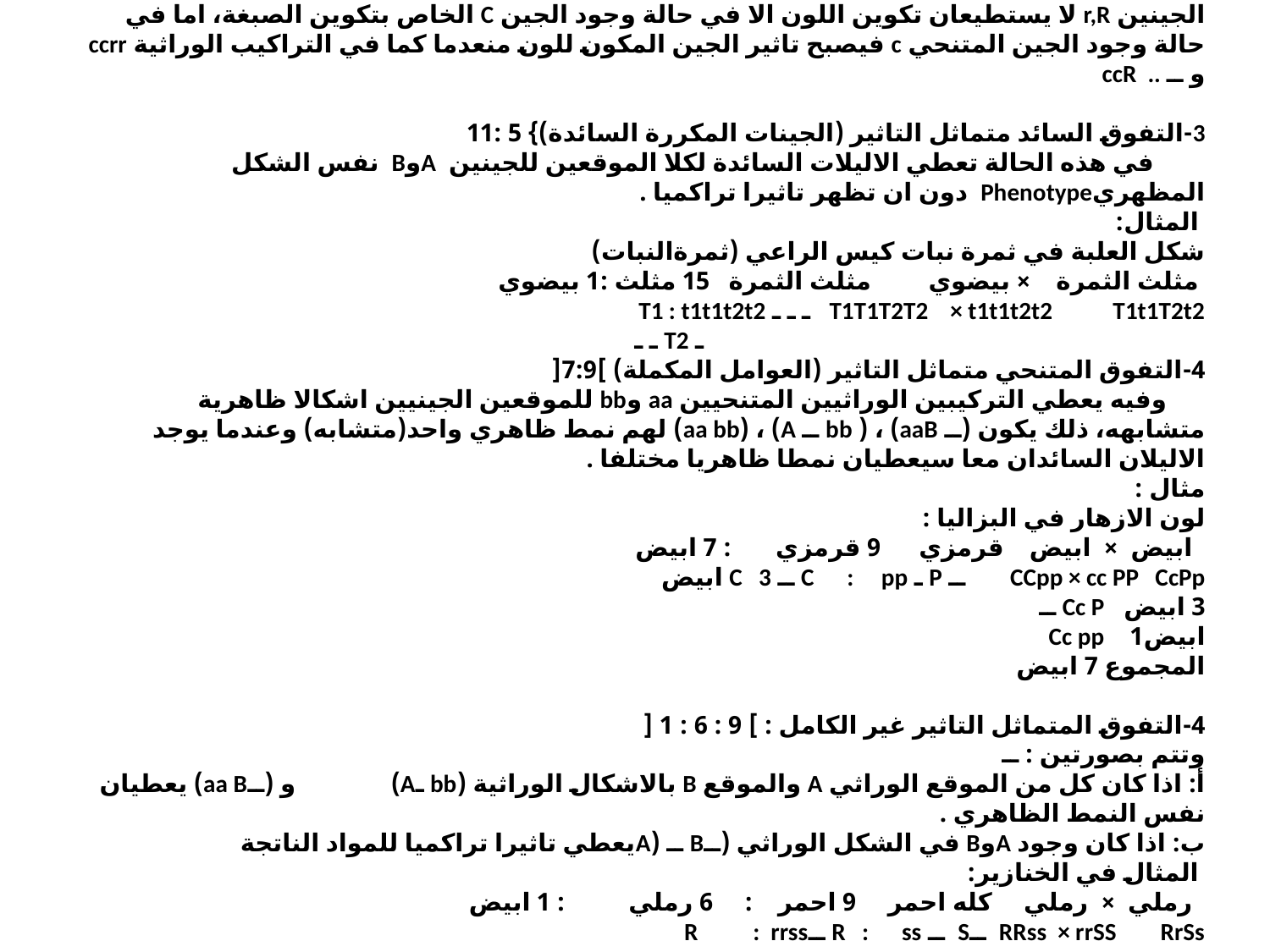

# والنتيجة نحصل على ثلاثة اشكال مظهرية (9 أحمر و3 أصفر و4 أبيض) ومن هنا نلاحظ ان كل من الجينين r,R لا يستطيعان تكوين اللون الا في حالة وجود الجين C الخاص بتكوين الصبغة، اما في حالة وجود الجين المتنحي c فيصبح تاثير الجين المكون للون منعدما كما في التراكيب الوراثية ccrr و ــccR  .. 3-	التفوق السائد متماثل التاثير (الجينات المكررة السائدة)} 5 :11 في هذه الحالة تعطي الاليلات السائدة لكلا الموقعين للجينين  AوB  نفس الشكل المظهريPhenotype  دون ان تظهر تاثيرا تراكميا . المثال: شكل العلبة في ثمرة نبات كيس الراعي (ثمرةالنبات) مثلث الثمرة    × بيضوي         مثلث الثمرة   15 مثلث :1 بيضوي T1T1T2T2    × t1t1t2t2           T1t1T2t2   ـ ـ ـ T1 : t1t1t2t2 ـ T2 ـ ـ 4-التفوق المتنحي متماثل التاثير (العوامل المكملة) ]7:9[ وفيه يعطي التركيبين الوراثيين المتنحيين aa وbb للموقعين الجينيين اشكالا ظاهرية متشابهه، ذلك يكون (ــ aaB) ، ( bb ــ A) ، (aa bb) لهم نمط ظاهري واحد(متشابه) وعندما يوجد الاليلان السائدان معا سيعطيان نمطا ظاهريا مختلفا . مثال : لون الازهار في البزاليا : ابيض  ×  ابيض    قرمزي      9 قرمزي       : 7 ابيض CCpp × cc PP   CcPp       ــ P ـ C      :     pp ــ C   3 ابيض 3 ابيض   Cc P ــ ابيض1    Cc pp المجموع 7 ابيض 4-	التفوق المتماثل التاثير غير الكامل : ] 9 : 6 : 1 [ وتتم بصورتين : ــ أ: اذا كان كل من الموقع الوراثي A والموقع B بالاشكال الوراثية (bb ـA)               و (ــaa B) يعطيان نفس النمط الظاهري . ب: اذا كان وجود AوB في الشكل الوراثي (ــB ــ (Aيعطي تاثيرا تراكميا للمواد الناتجة المثال في الخنازير: رملي  ×  رملي     كله احمر     9 احمر    :     6 رملي          : 1 ابيض RRss  × rrSS        RrSs  ــS  ــ R   :      ss ــR          :  rrss ــ rrS